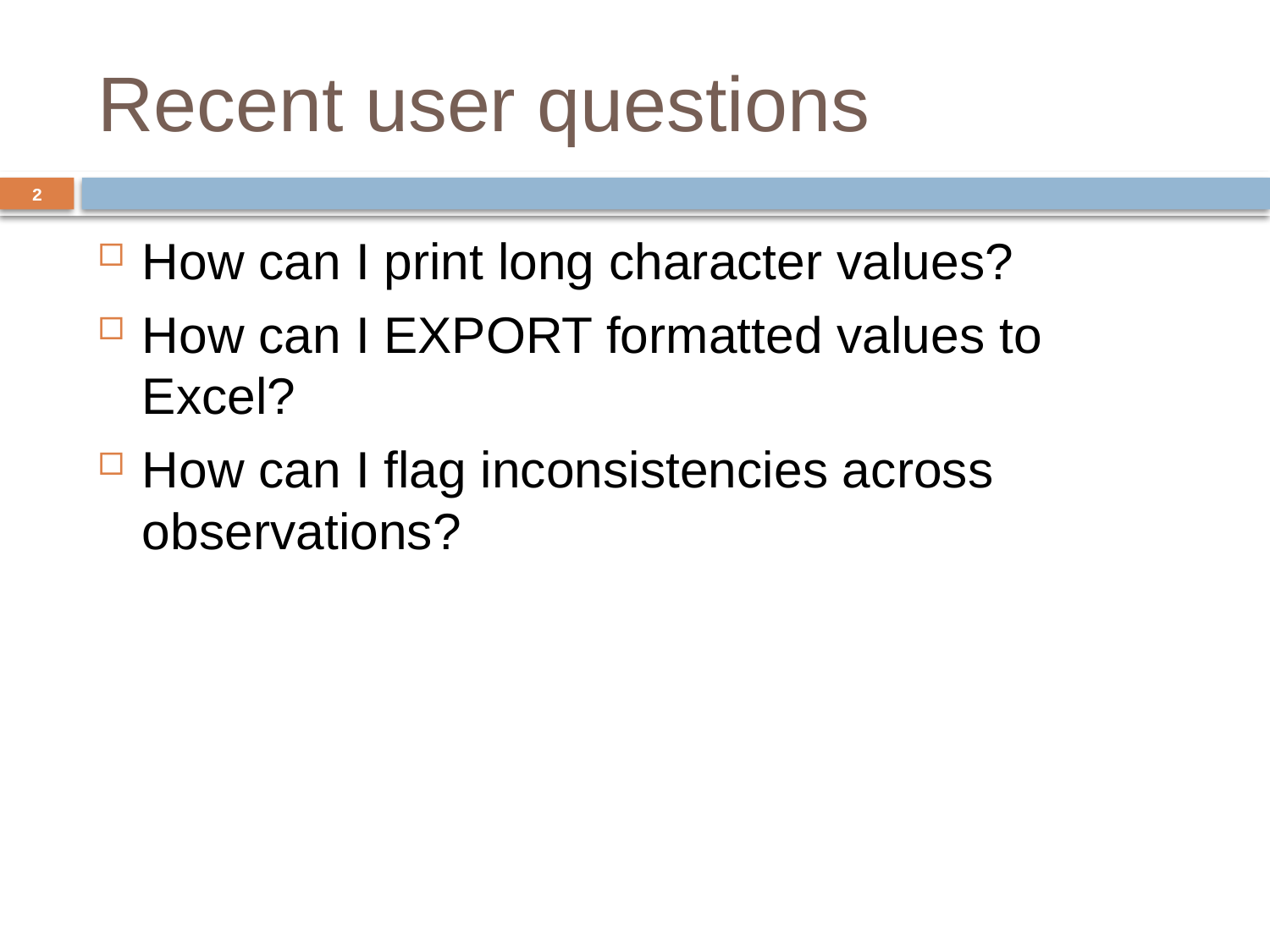

# Recent user questions
2
How can I print long character values?
How can I EXPORT formatted values to Excel?
How can I flag inconsistencies across observations?